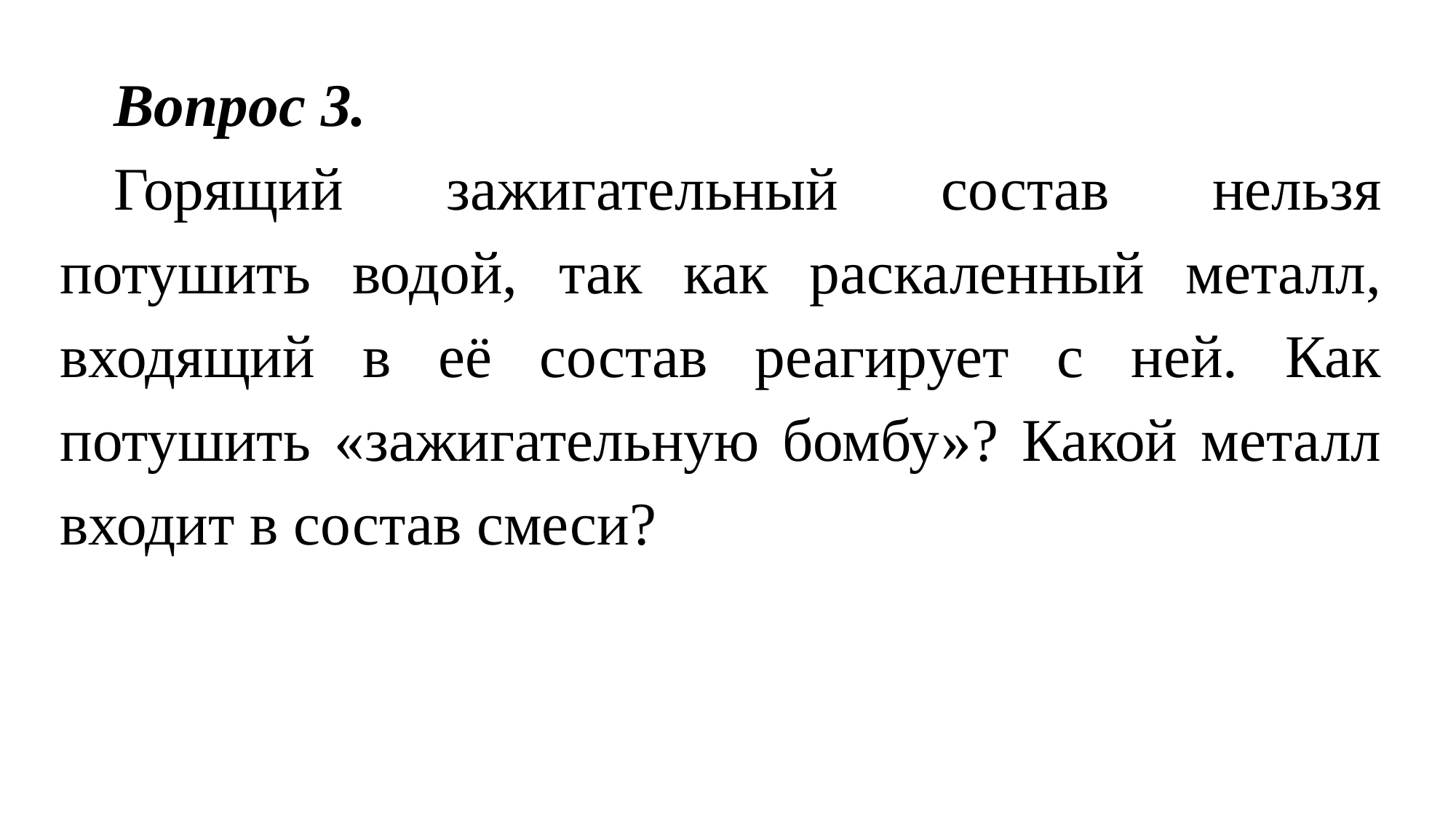

Вопрос 3.
Горящий зажигательный состав нельзя потушить водой, так как раскаленный металл, входящий в её состав реагирует с ней. Как потушить «зажигательную бомбу»? Какой металл входит в состав смеси?